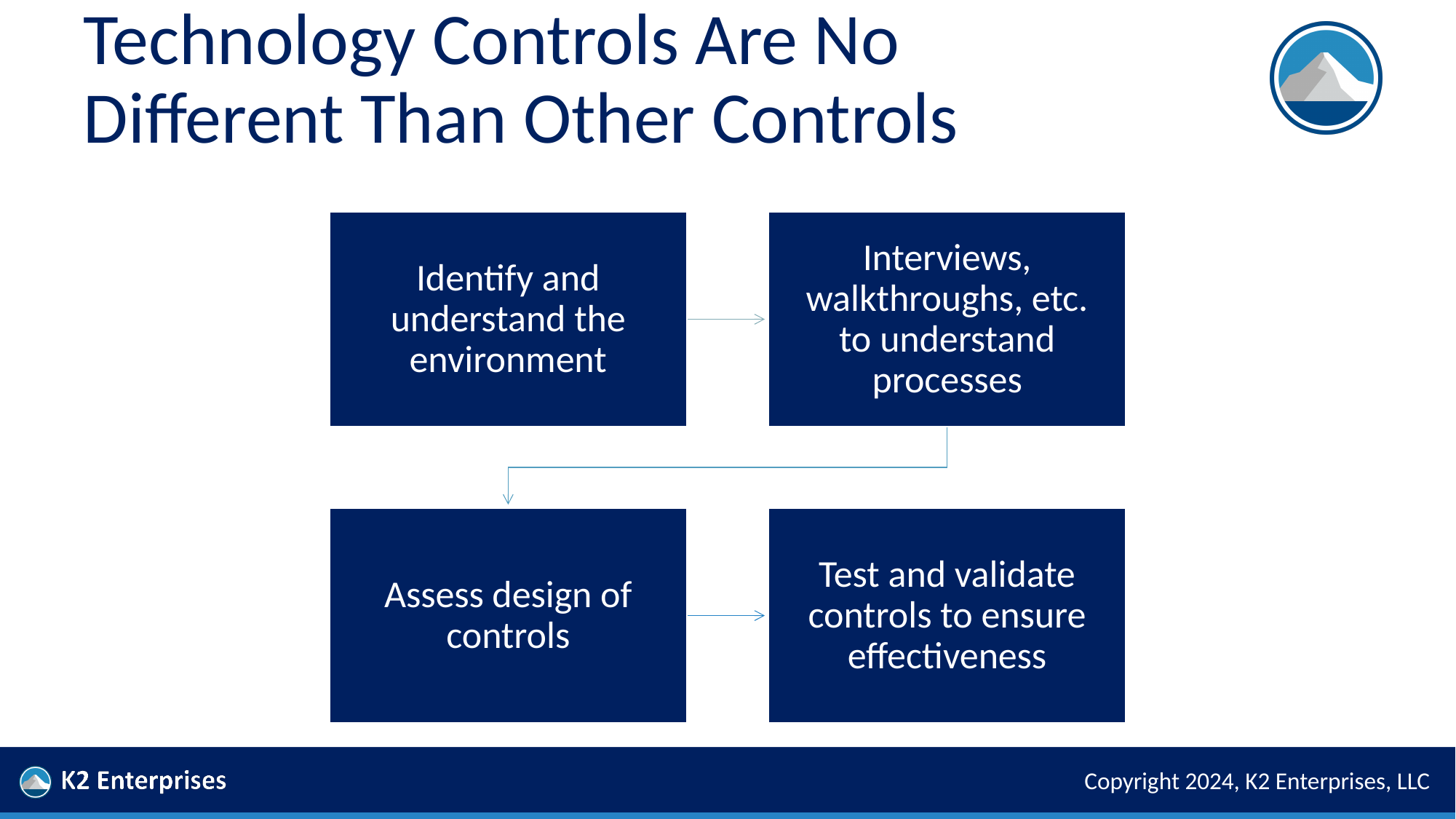

# Technology Controls Are No Different Than Other Controls

Identify and understand the environment

Interviews, walkthroughs, etc. to understand processes

Assess design of controls
Test and validate controls to ensure effectiveness